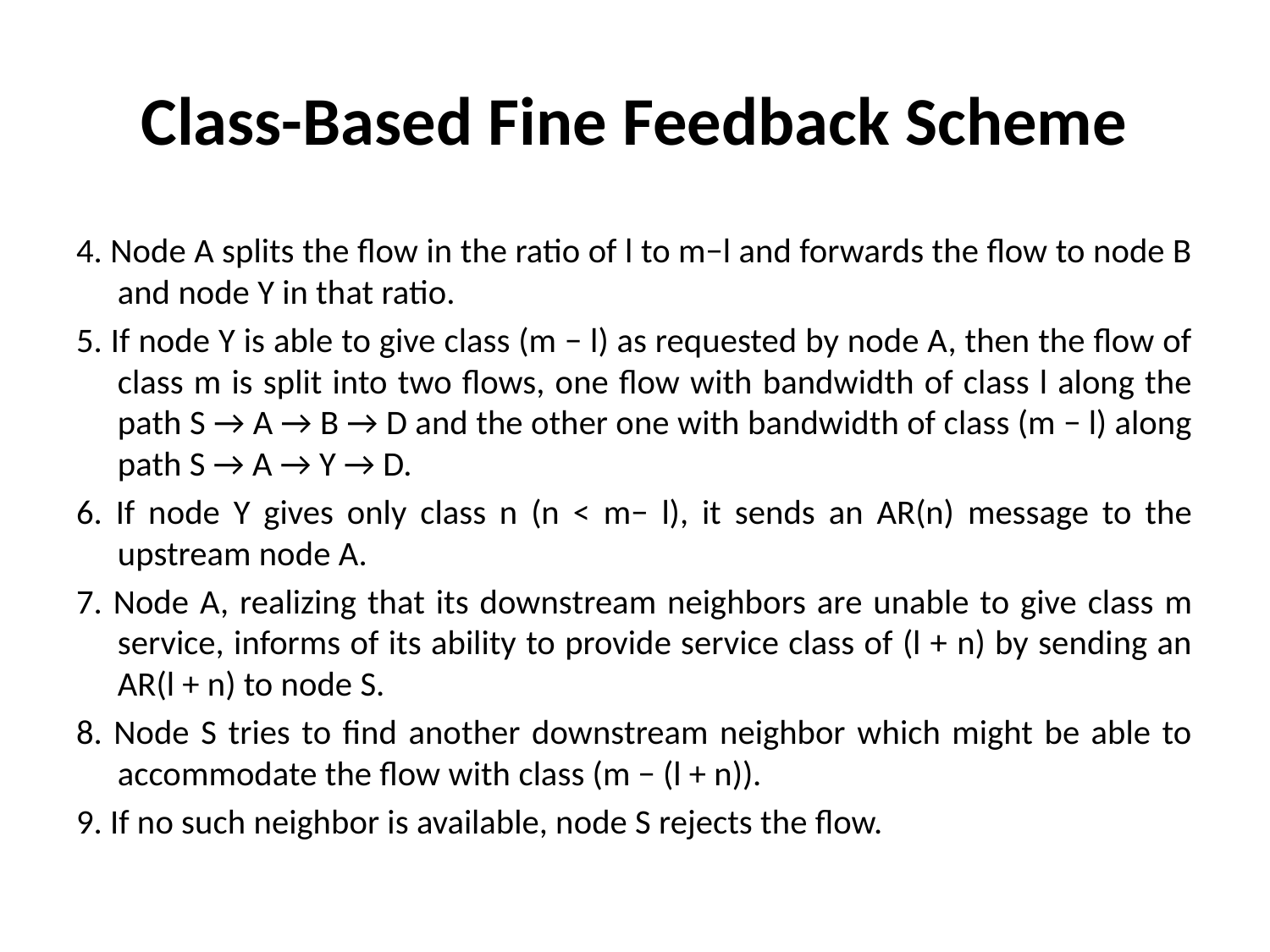

# Class-Based Fine Feedback Scheme
4. Node A splits the flow in the ratio of l to m−l and forwards the flow to node B and node Y in that ratio.
5. If node Y is able to give class (m − l) as requested by node A, then the flow of class m is split into two flows, one flow with bandwidth of class l along the path S → A → B → D and the other one with bandwidth of class (m − l) along path S → A → Y → D.
6. If node Y gives only class n (n < m− l), it sends an AR(n) message to the upstream node A.
7. Node A, realizing that its downstream neighbors are unable to give class m service, informs of its ability to provide service class of (l + n) by sending an AR(l + n) to node S.
8. Node S tries to find another downstream neighbor which might be able to accommodate the flow with class (m − (l + n)).
9. If no such neighbor is available, node S rejects the flow.